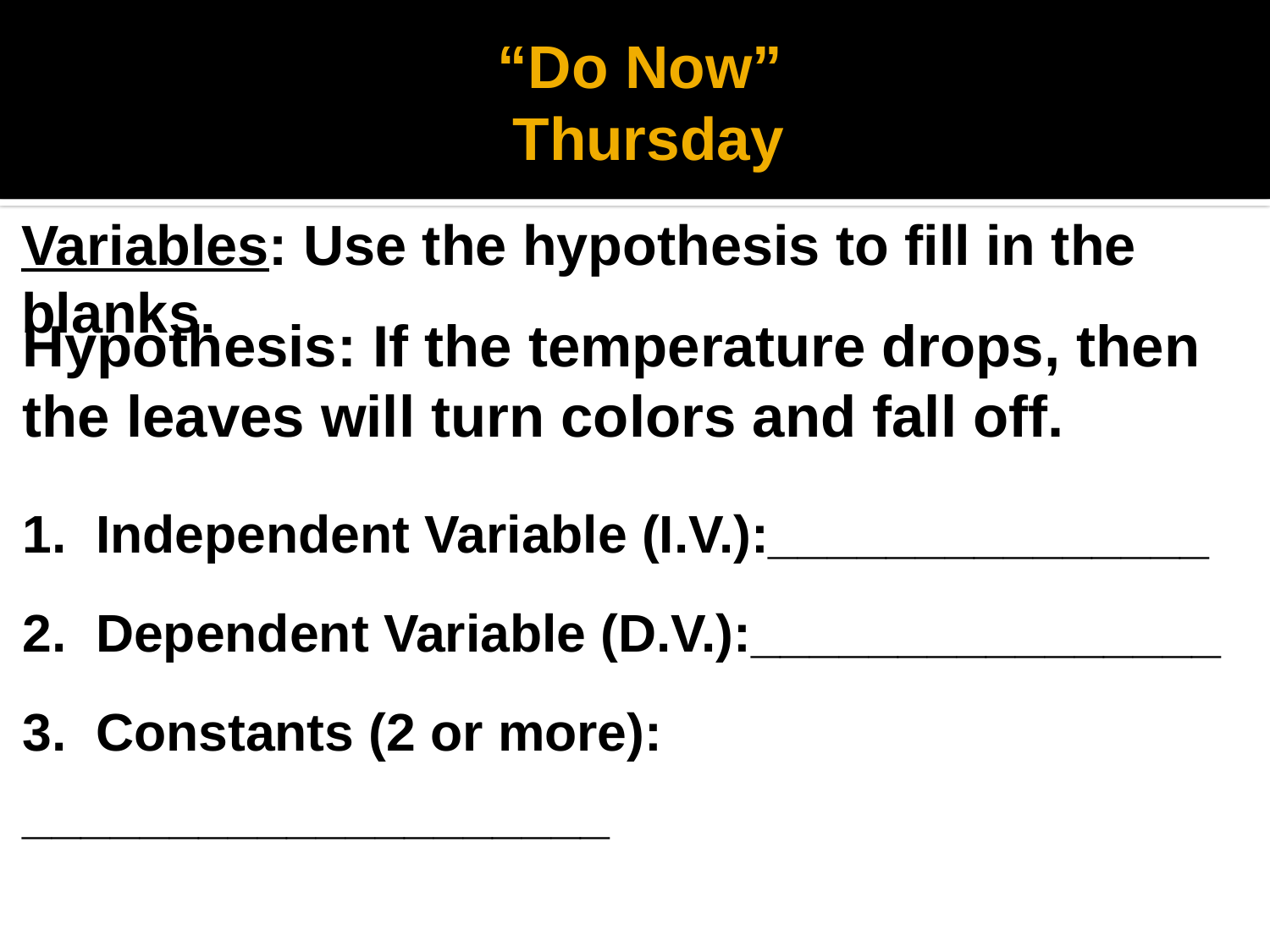

# “Do Now” Thursday
Variables: Use the hypothesis to fill in the blanks.
Hypothesis: If the temperature drops, then the leaves will turn colors and fall off.
1.  Independent Variable (I.V.):_______________
2.  Dependent Variable (D.V.):________________
3.  Constants (2 or more): ____________________